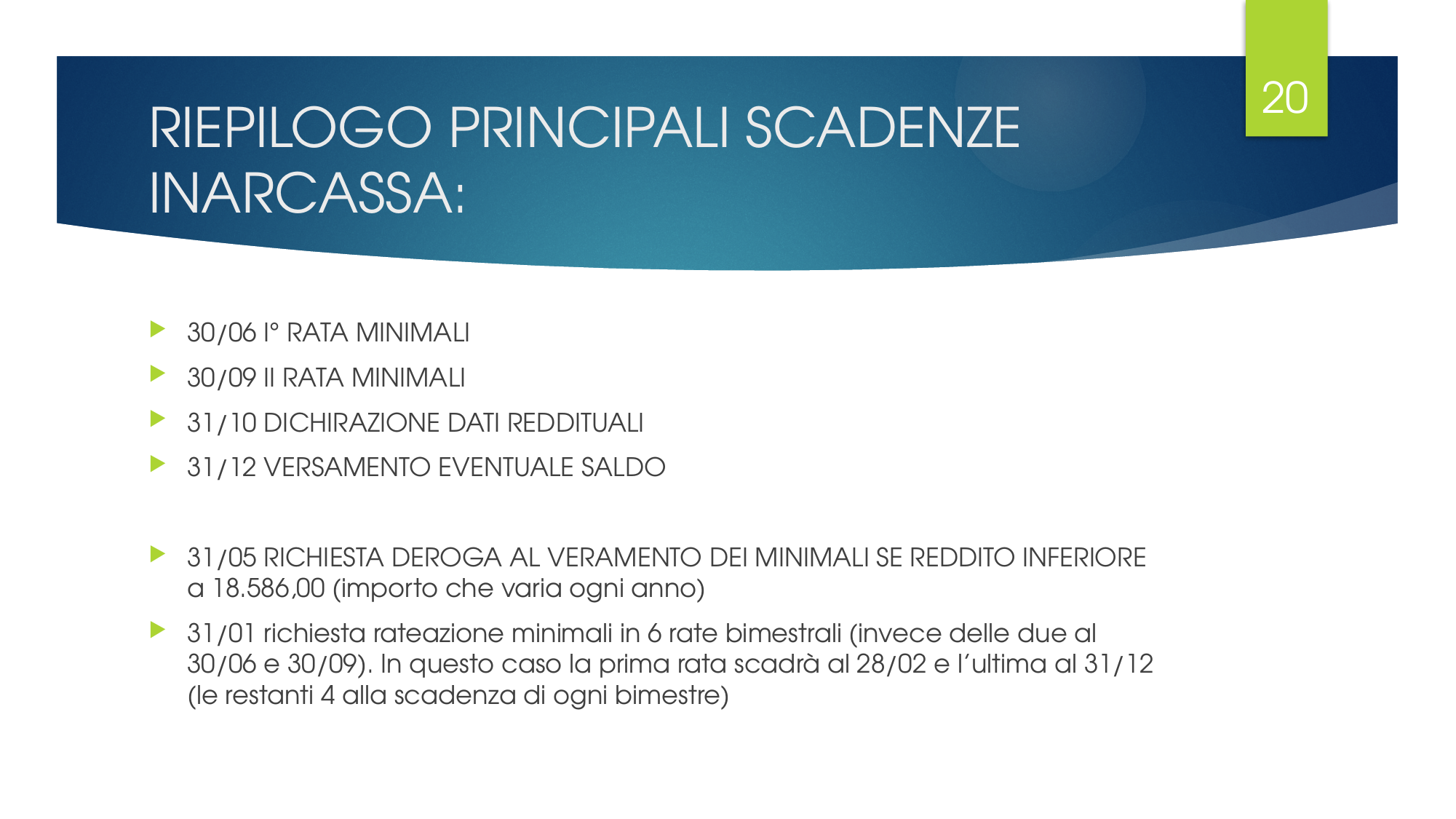

20
# RIEPILOGO PRINCIPALI SCADENZE INARCASSA:
30/06 I° RATA MINIMALI
30/09 II RATA MINIMALI
31/10 DICHIRAZIONE DATI REDDITUALI
31/12 VERSAMENTO EVENTUALE SALDO

31/05 RICHIESTA DEROGA AL VERAMENTO DEI MINIMALI SE REDDITO INFERIORE a 18.586,00 (importo che varia ogni anno)
31/01 richiesta rateazione minimali in 6 rate bimestrali (invece delle due al 30/06 e 30/09). In questo caso la prima rata scadrà al 28/02 e l’ultima al 31/12 (le restanti 4 alla scadenza di ogni bimestre)